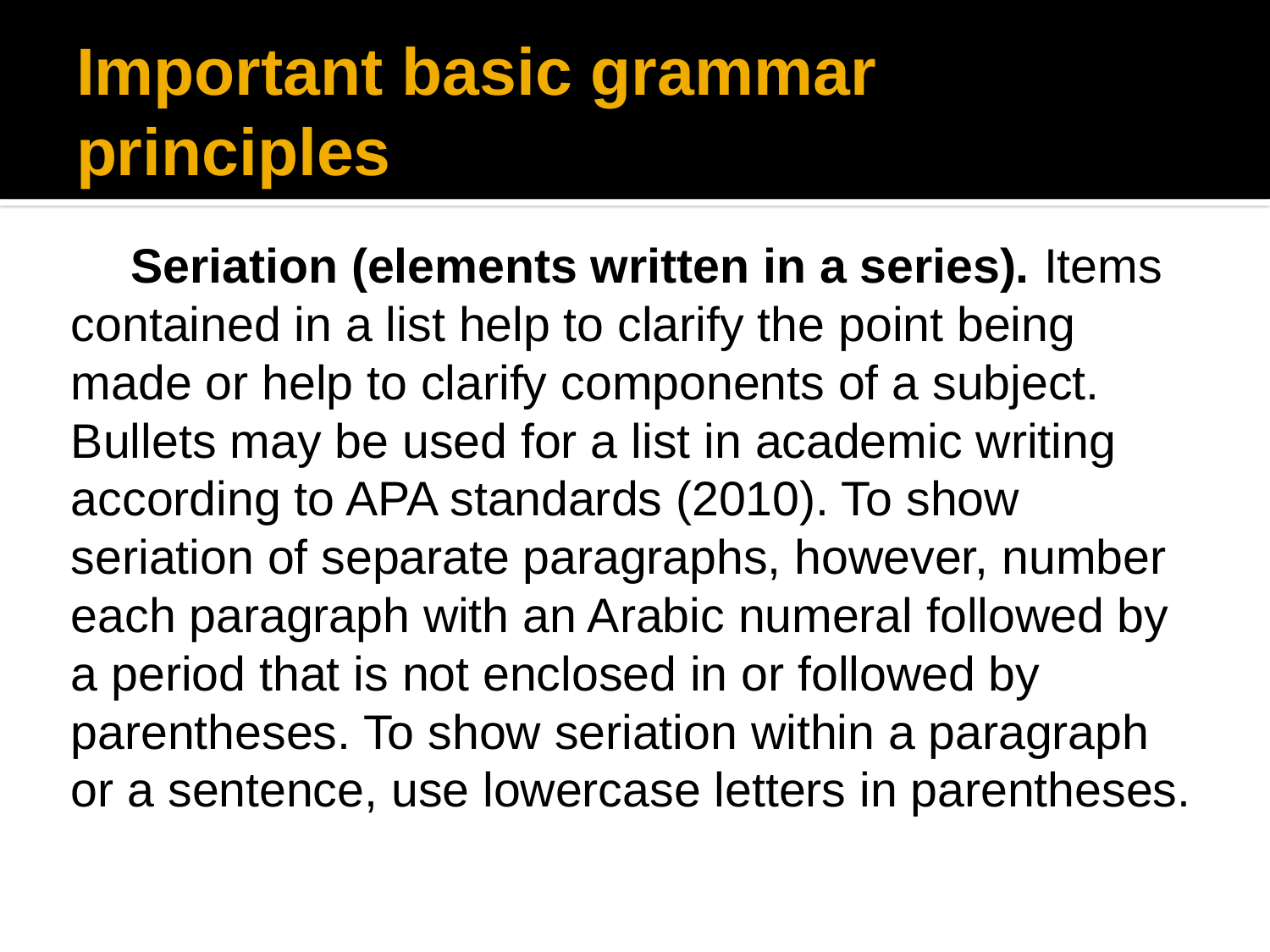

# Important basic grammar principles
Seriation (elements written in a series). Items contained in a list help to clarify the point being made or help to clarify components of a subject. Bullets may be used for a list in academic writing according to APA standards (2010). To show seriation of separate paragraphs, however, number each paragraph with an Arabic numeral followed by a period that is not enclosed in or followed by parentheses. To show seriation within a paragraph or a sentence, use lowercase letters in parentheses.